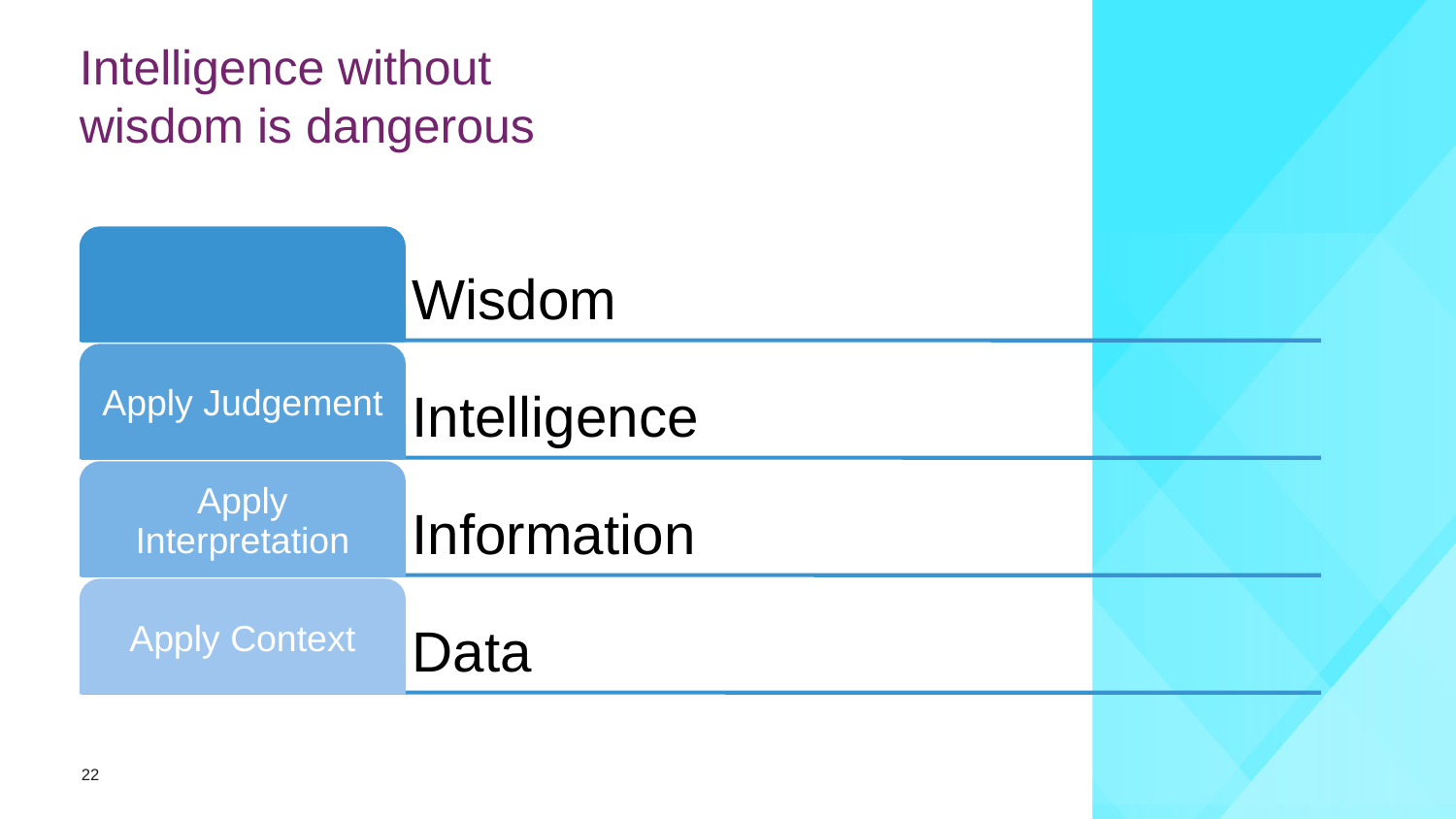

# Intelligence without wisdom is dangerous

Wisdom

Intelligence
Apply Judgement
Information
Apply Interpretation
Data
Apply Context

22